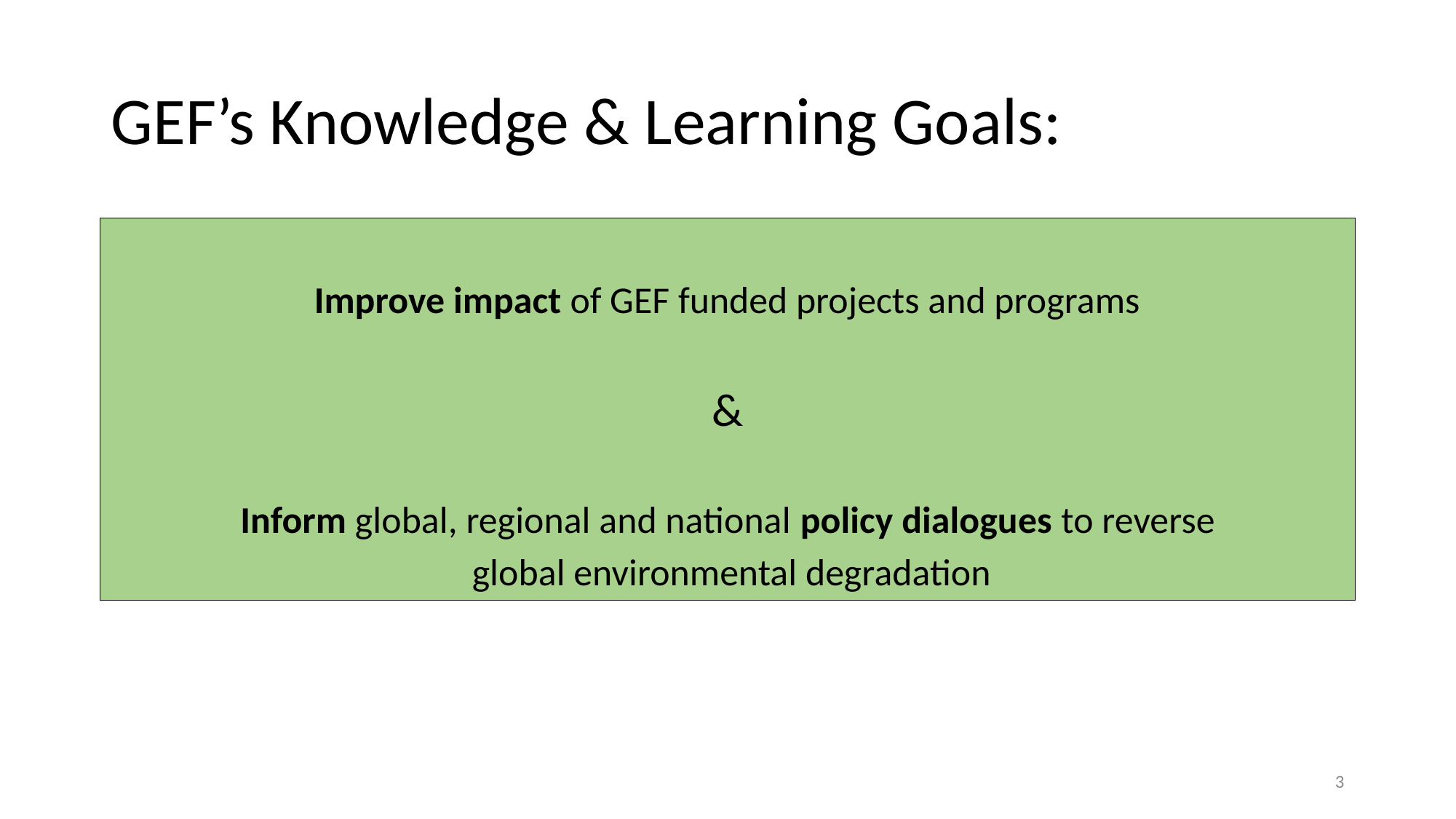

# GEF’s Knowledge & Learning Goals:

Improve impact of GEF funded projects and programs

&

Inform global, regional and national policy dialogues to reverse
 global environmental degradation

3